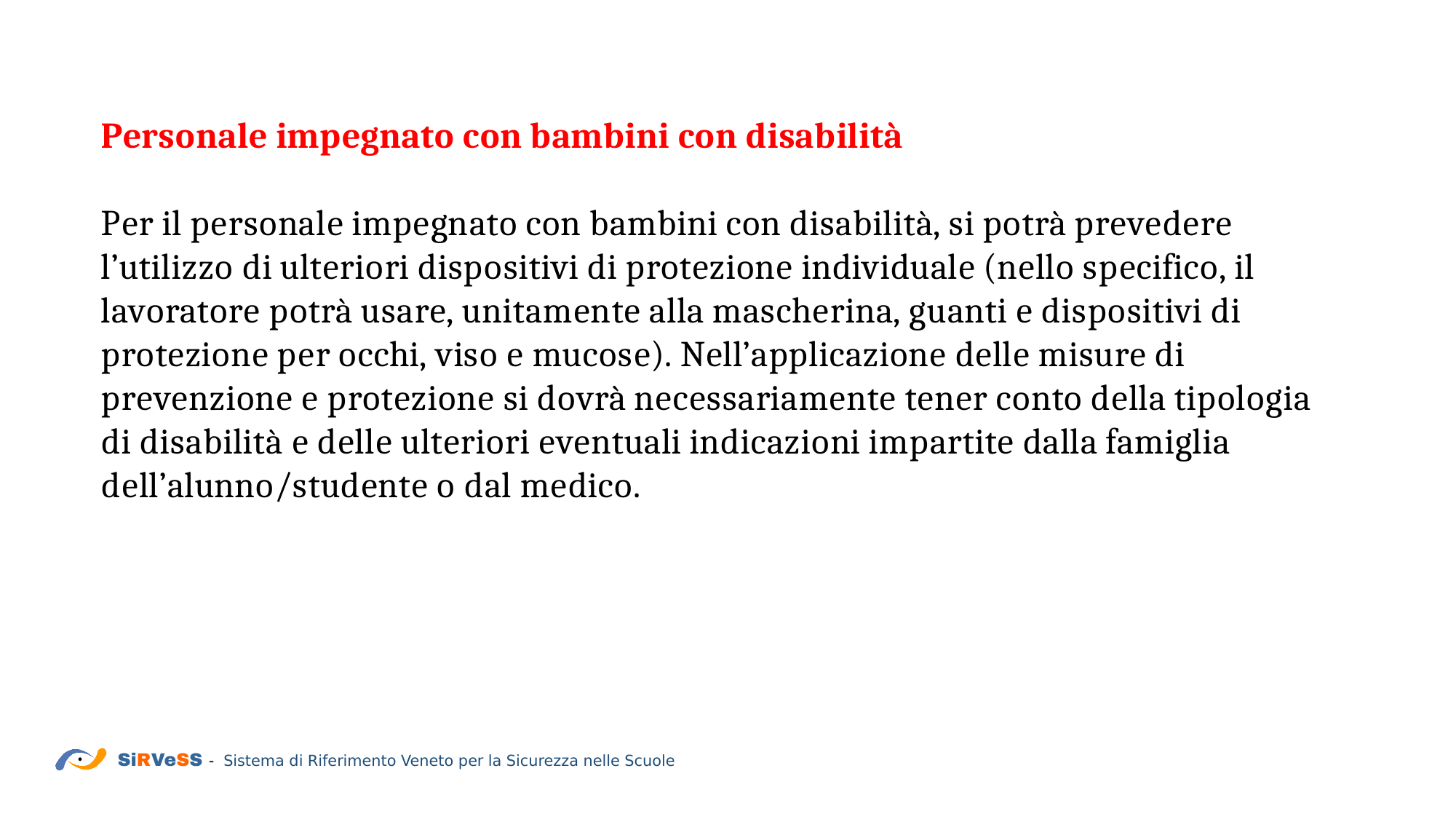

Personale impegnato con bambini con disabilità

Per il personale impegnato con bambini con disabilità, si potrà prevedere l’utilizzo di ulteriori dispositivi di protezione individuale (nello specifico, il lavoratore potrà usare, unitamente alla mascherina, guanti e dispositivi di protezione per occhi, viso e mucose). Nell’applicazione delle misure di prevenzione e protezione si dovrà necessariamente tener conto della tipologia di disabilità e delle ulteriori eventuali indicazioni impartite dalla famiglia dell’alunno/studente o dal medico.